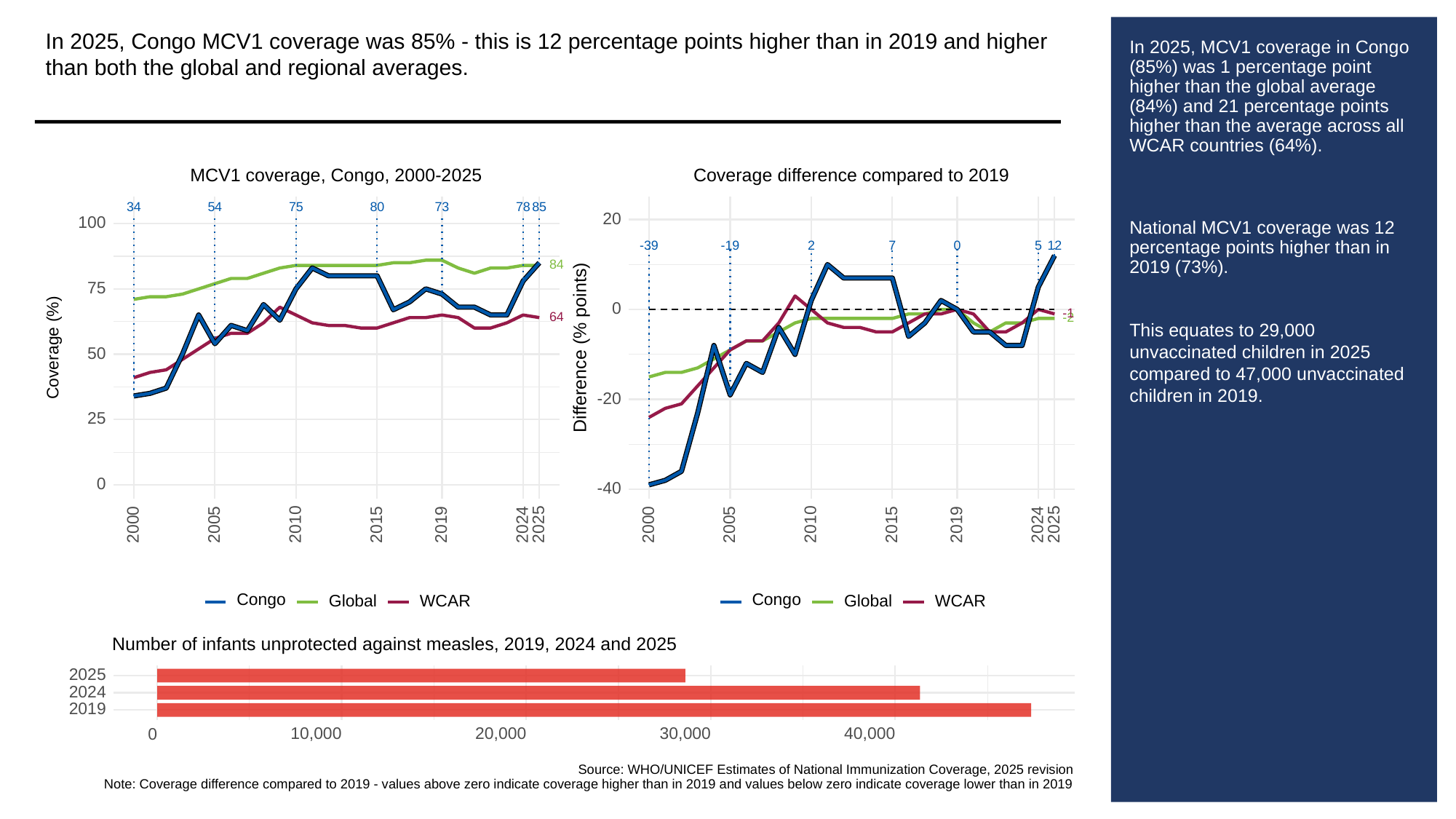

In 2025, Congo MCV1 coverage was 85% - this is 12 percentage points higher than in 2019 and higher than both the global and regional averages.
# In 2025, MCV1 coverage in Congo (85%) was 1 percentage point higher than the global average (84%) and 21 percentage points higher than the average across all WCAR countries (64%).

National MCV1 coverage was 12 percentage points higher than in 2019 (73%).

This equates to 29,000 unvaccinated children in 2025 compared to 47,000 unvaccinated children in 2019.

MCV1 coverage, Congo, 2000-2025
Coverage difference compared to 2019

34
73
80
78
85
54
75
20
100

-39
-19
0
2
12
5
7

84

75

0

-1

64
-2

Difference (% points)
Coverage (%)
50

-20

25

0
-40

2000
2005
2010
2015
2019
2024
2025
2000
2005
2010
2015
2019
2024
2025
Congo
Congo
Global
WCAR
Global
WCAR

Number of infants unprotected against measles, 2019, 2024 and 2025

2025

2024

2019

10,000
20,000
30,000
40,000
0
Source: WHO/UNICEF Estimates of National Immunization Coverage, 2025 revision
Note: Coverage difference compared to 2019 - values above zero indicate coverage higher than in 2019 and values below zero indicate coverage lower than in 2019